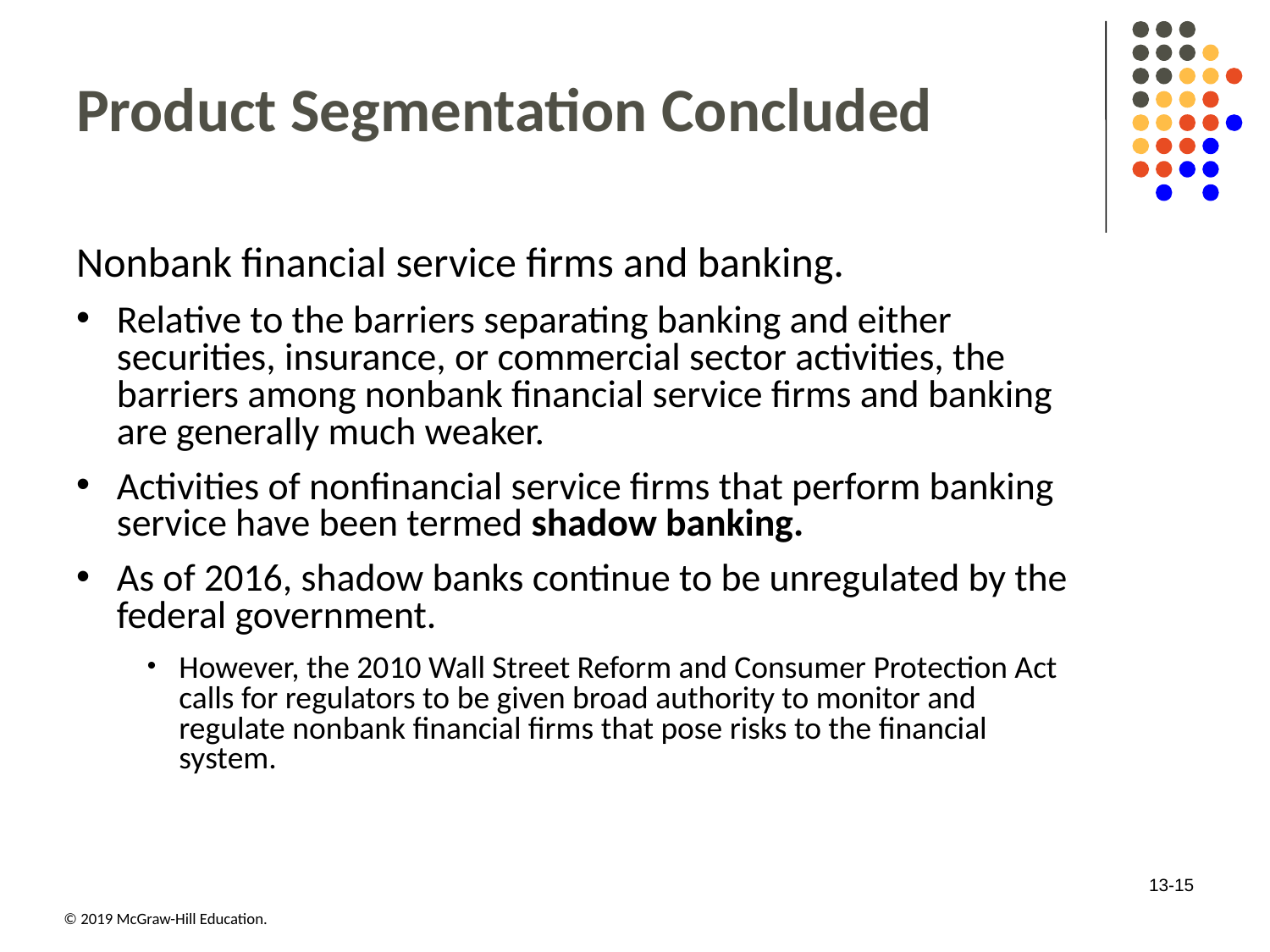

# Product Segmentation Concluded
Nonbank financial service firms and banking.
Relative to the barriers separating banking and either securities, insurance, or commercial sector activities, the barriers among nonbank financial service firms and banking are generally much weaker.
Activities of nonfinancial service firms that perform banking service have been termed shadow banking.
As of 2016, shadow banks continue to be unregulated by the federal government.
However, the 2010 Wall Street Reform and Consumer Protection Act calls for regulators to be given broad authority to monitor and regulate nonbank financial firms that pose risks to the financial system.
13-15